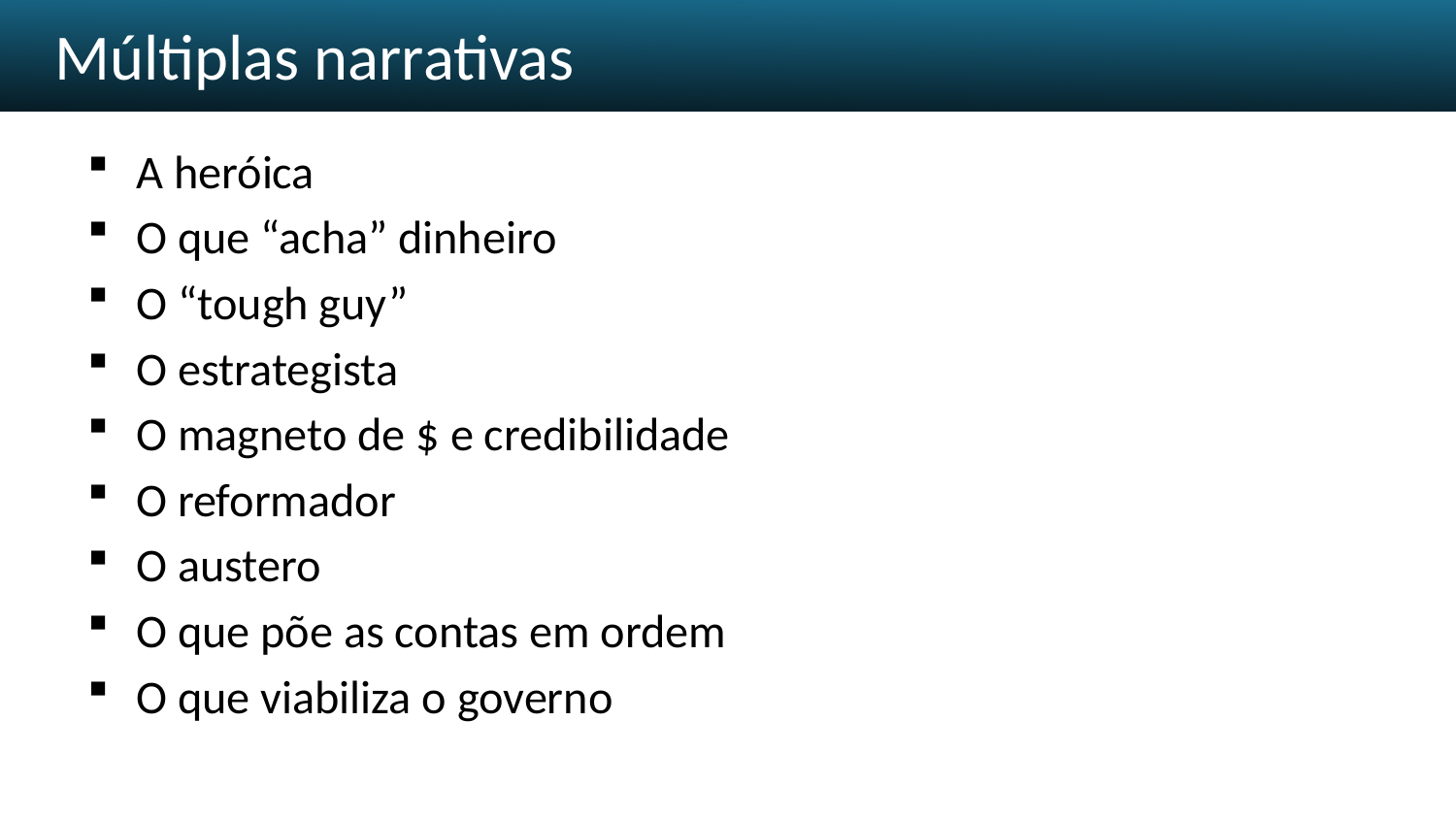

# Múltiplas narrativas
A heróica
O que “acha” dinheiro
O “tough guy”
O estrategista
O magneto de $ e credibilidade
O reformador
O austero
O que põe as contas em ordem
O que viabiliza o governo